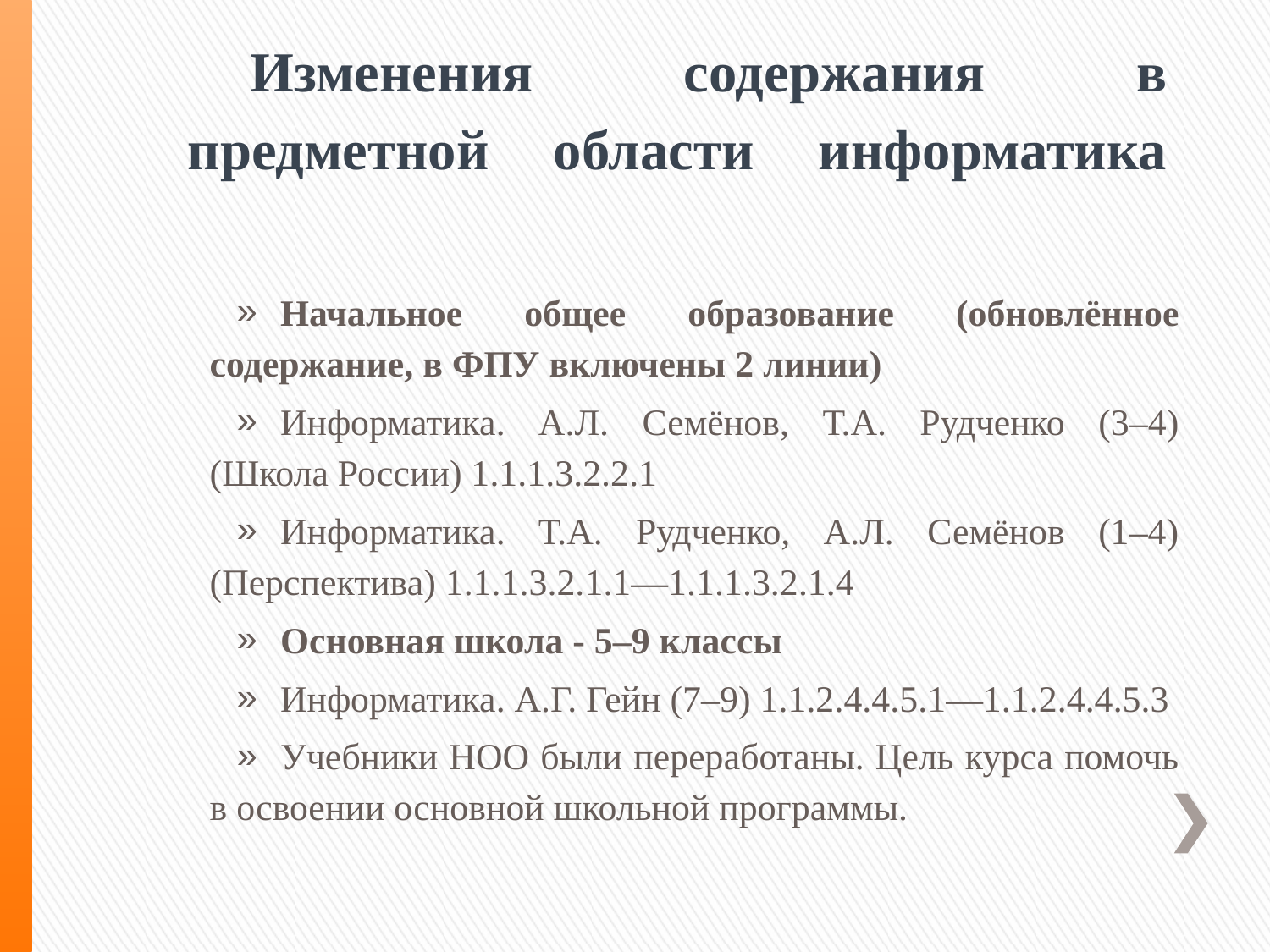

# Изменения содержания в предметной области информатика
Начальное общее образование (обновлённое содержание, в ФПУ включены 2 линии)
Информатика. А.Л. Семёнов, Т.А. Рудченко (3–4) (Школа России) 1.1.1.3.2.2.1
Информатика. Т.А. Рудченко, А.Л. Семёнов (1–4) (Перспектива) 1.1.1.3.2.1.1—1.1.1.3.2.1.4
Основная школа - 5–9 классы
Информатика. А.Г. Гейн (7–9) 1.1.2.4.4.5.1—1.1.2.4.4.5.3
Учебники НОО были переработаны. Цель курса помочь в освоении основной школьной программы.